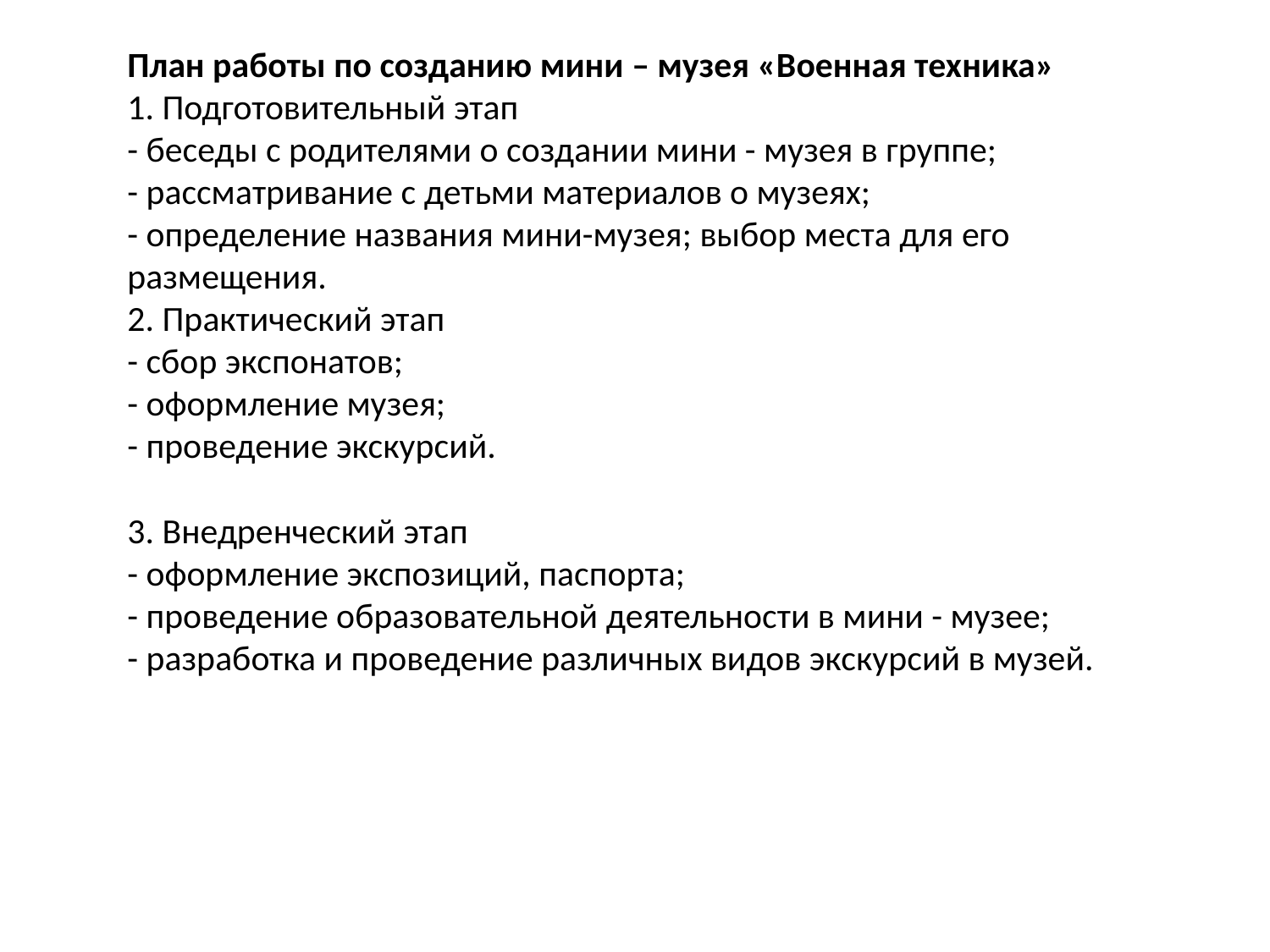

План работы по созданию мини – музея «Военная техника»
1. Подготовительный этап
- беседы с родителями о создании мини - музея в группе;
- рассматривание с детьми материалов о музеях;
- определение названия мини-музея; выбор места для его размещения.
2. Практический этап
- сбор экспонатов;
- оформление музея;
- проведение экскурсий.

3. Внедренческий этап
- оформление экспозиций, паспорта;
- проведение образовательной деятельности в мини - музее;
- разработка и проведение различных видов экскурсий в музей.